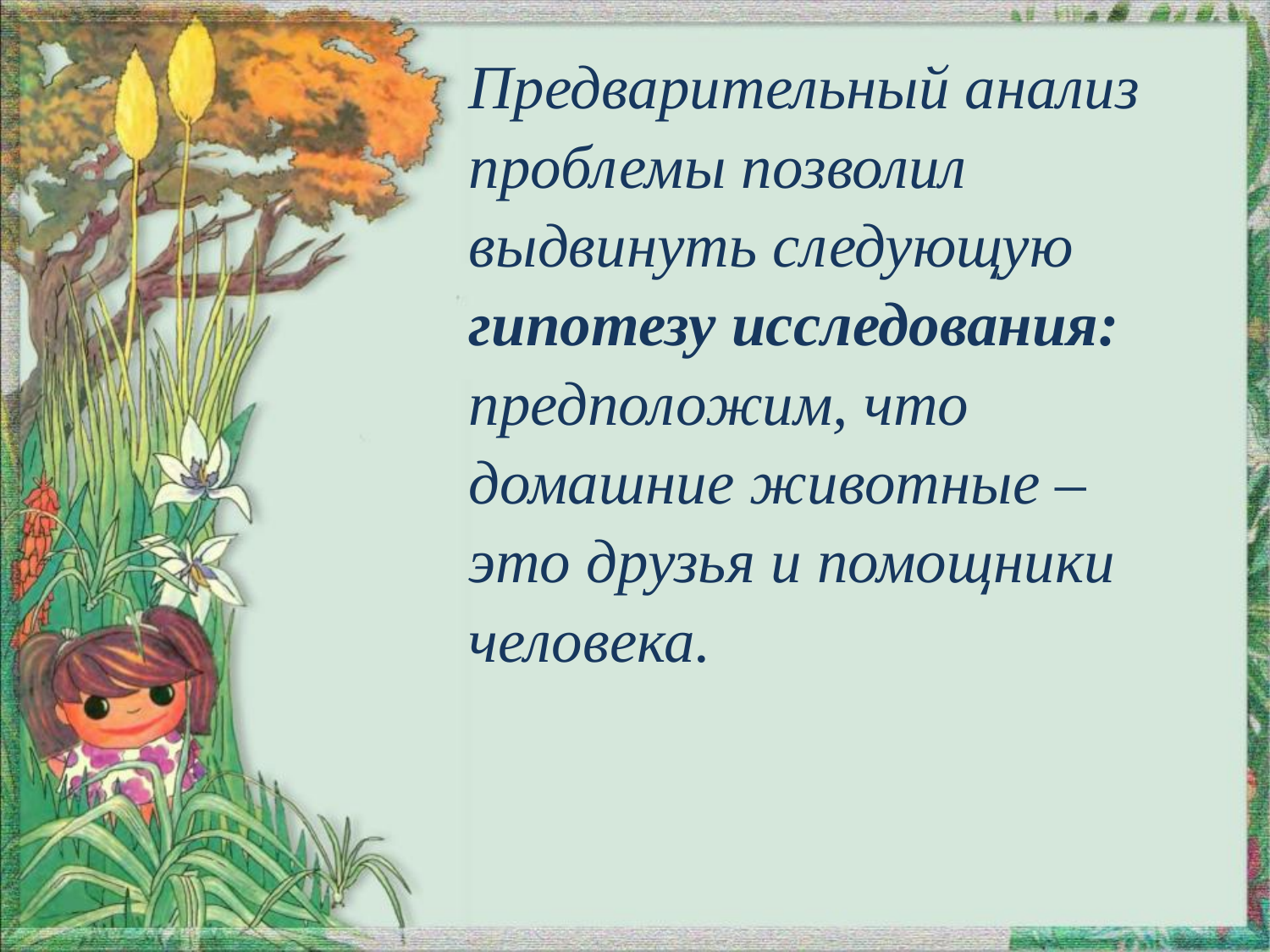

Предварительный анализ
проблемы позволил
выдвинуть следующую
гипотезу исследования:
предположим, что
домашние животные –
это друзья и помощники
человека.